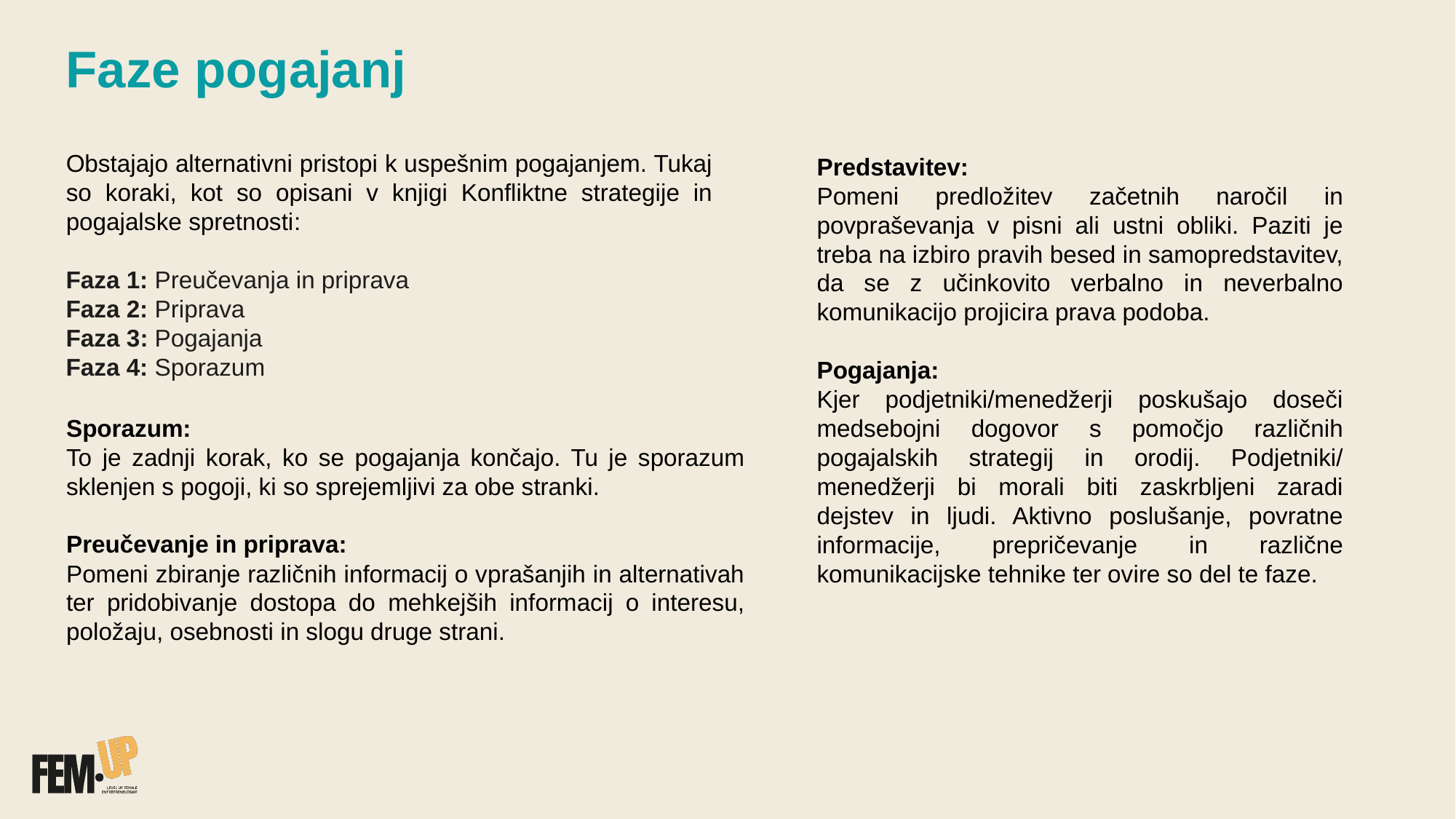

Faze pogajanj
Obstajajo alternativni pristopi k uspešnim pogajanjem. Tukaj so koraki, kot so opisani v knjigi Konfliktne strategije in pogajalske spretnosti:
Predstavitev:
Pomeni predložitev začetnih naročil in povpraševanja v pisni ali ustni obliki. Paziti je treba na izbiro pravih besed in samopredstavitev, da se z učinkovito verbalno in neverbalno komunikacijo projicira prava podoba.

Pogajanja:
Kjer podjetniki/menedžerji poskušajo doseči medsebojni dogovor s pomočjo različnih pogajalskih strategij in orodij. Podjetniki/ menedžerji bi morali biti zaskrbljeni zaradi dejstev in ljudi. Aktivno poslušanje, povratne informacije, prepričevanje in različne komunikacijske tehnike ter ovire so del te faze.

Faza 1: Preučevanja in priprava
Faza 2: Priprava
Faza 3: Pogajanja
Faza 4: Sporazum
Sporazum:
To je zadnji korak, ko se pogajanja končajo. Tu je sporazum sklenjen s pogoji, ki so sprejemljivi za obe stranki.

Preučevanje in priprava:
Pomeni zbiranje različnih informacij o vprašanjih in alternativah ter pridobivanje dostopa do mehkejših informacij o interesu, položaju, osebnosti in slogu druge strani.